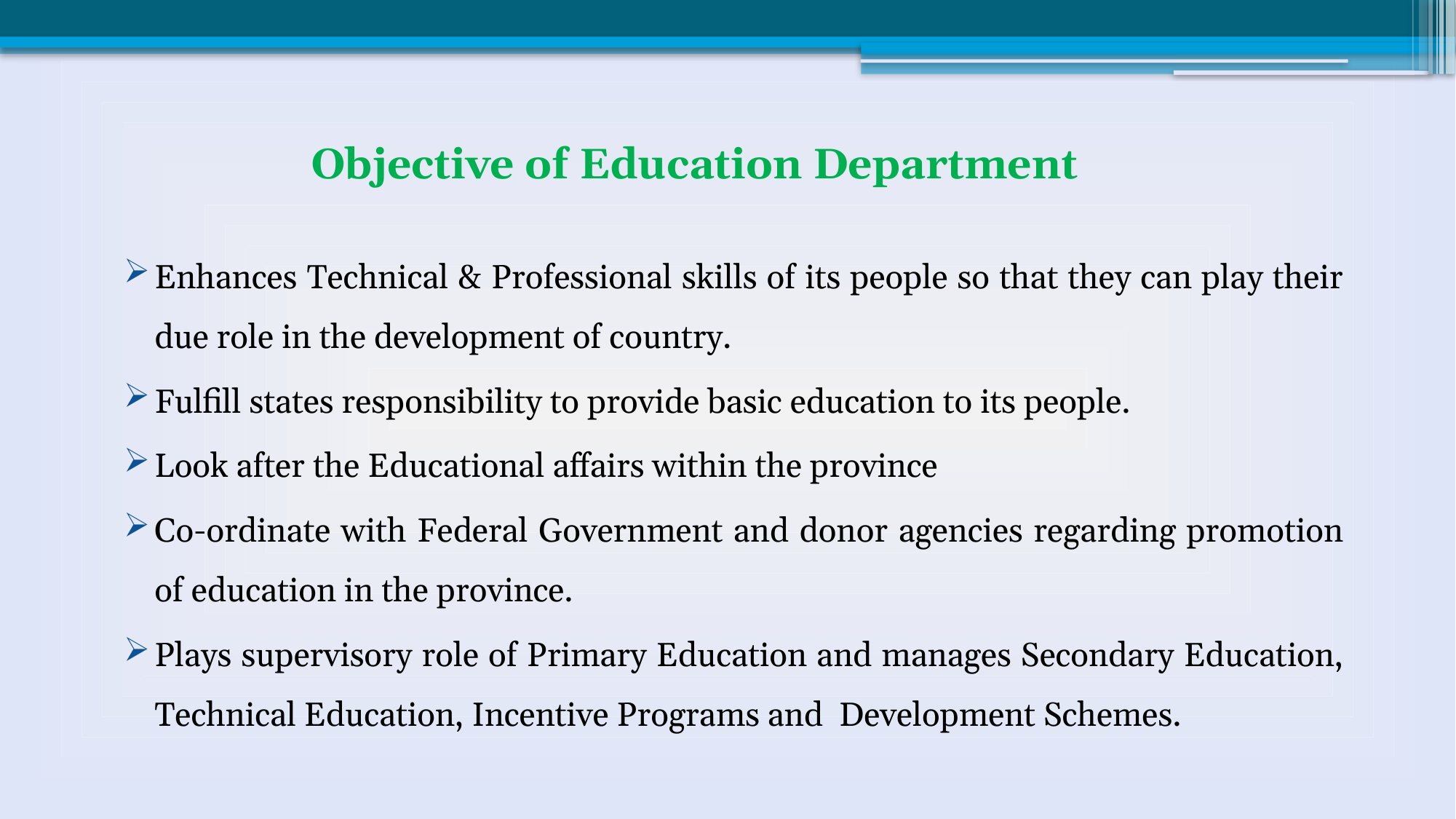

# Objective of Education Department
Enhances Technical & Professional skills of its people so that they can play their due role in the development of country.
Fulfill states responsibility to provide basic education to its people.
Look after the Educational affairs within the province
Co-ordinate with Federal Government and donor agencies regarding promotion of education in the province.
Plays supervisory role of Primary Education and manages Secondary Education, Technical Education, Incentive Programs and  Development Schemes.